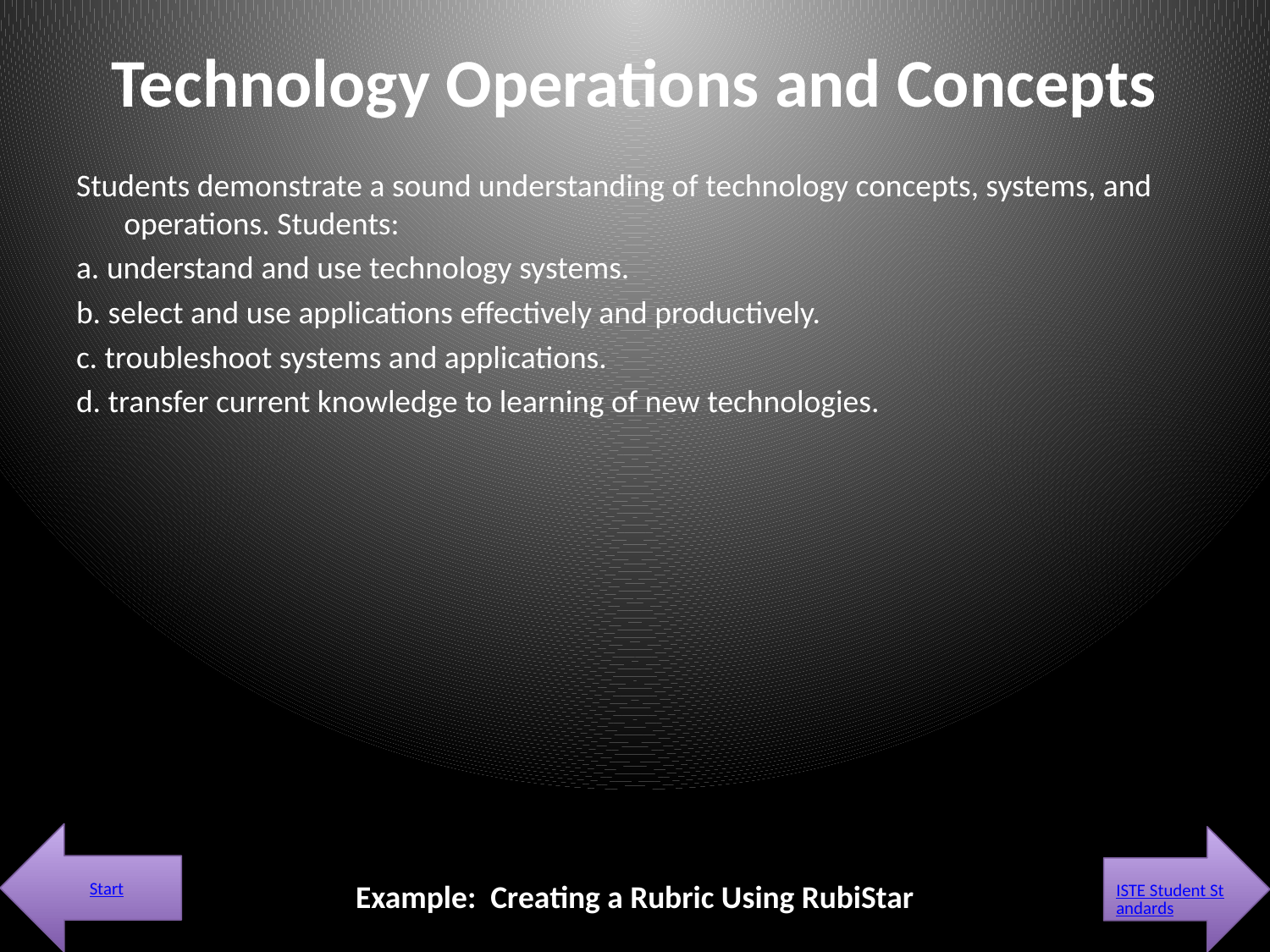

# Technology Operations and Concepts
Students demonstrate a sound understanding of technology concepts, systems, and operations. Students:
a. understand and use technology systems.
b. select and use applications effectively and productively.
c. troubleshoot systems and applications.
d. transfer current knowledge to learning of new technologies.
Start
ISTE Student Standards
Example:  Creating a Rubric Using RubiStar